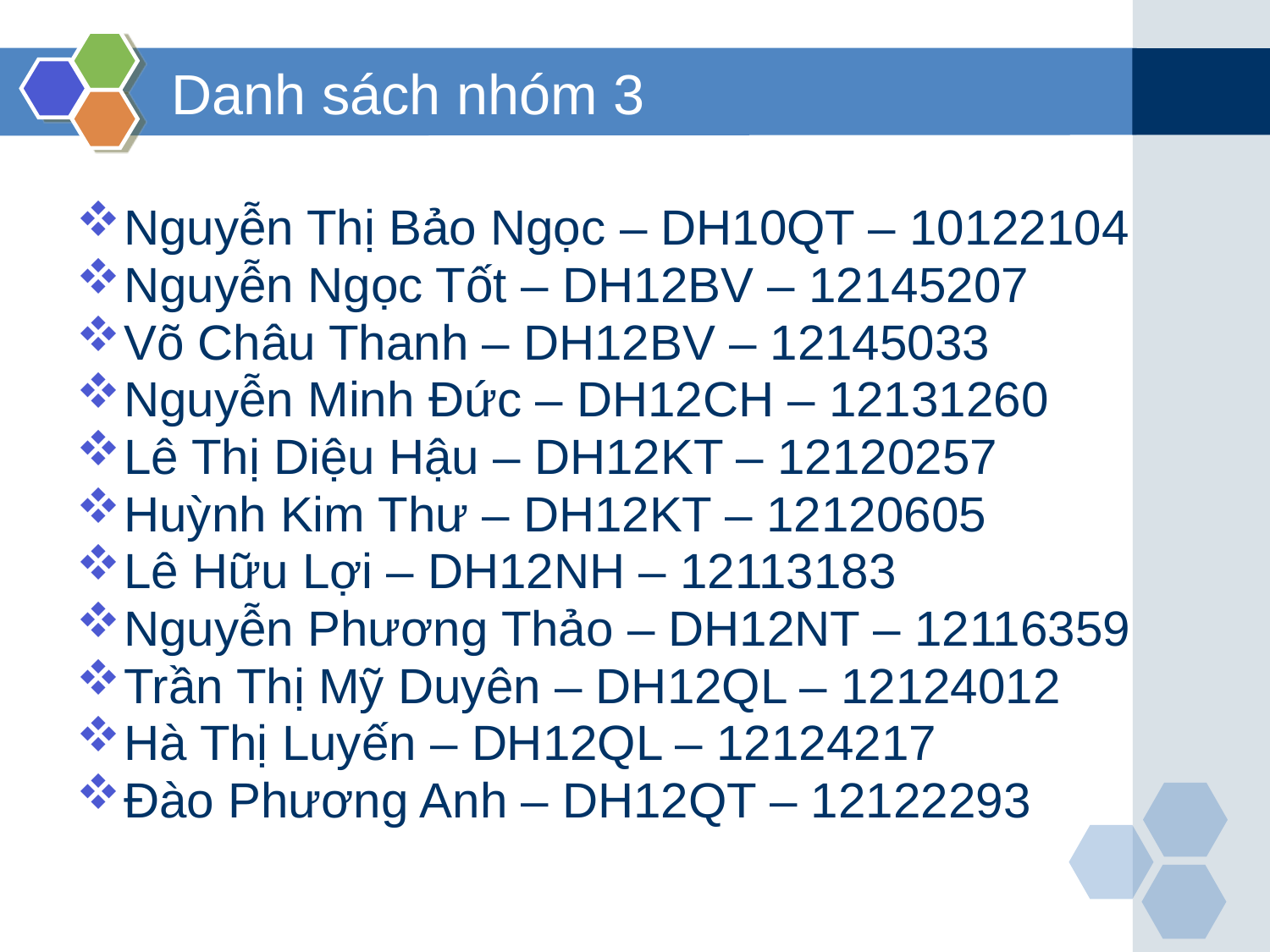

# Danh sách nhóm 3
Nguyễn Thị Bảo Ngọc – DH10QT – 10122104
Nguyễn Ngọc Tốt – DH12BV – 12145207
Võ Châu Thanh – DH12BV – 12145033
Nguyễn Minh Đức – DH12CH – 12131260
Lê Thị Diệu Hậu – DH12KT – 12120257
Huỳnh Kim Thư – DH12KT – 12120605
Lê Hữu Lợi – DH12NH – 12113183
Nguyễn Phương Thảo – DH12NT – 12116359
Trần Thị Mỹ Duyên – DH12QL – 12124012
Hà Thị Luyến – DH12QL – 12124217
Đào Phương Anh – DH12QT – 12122293